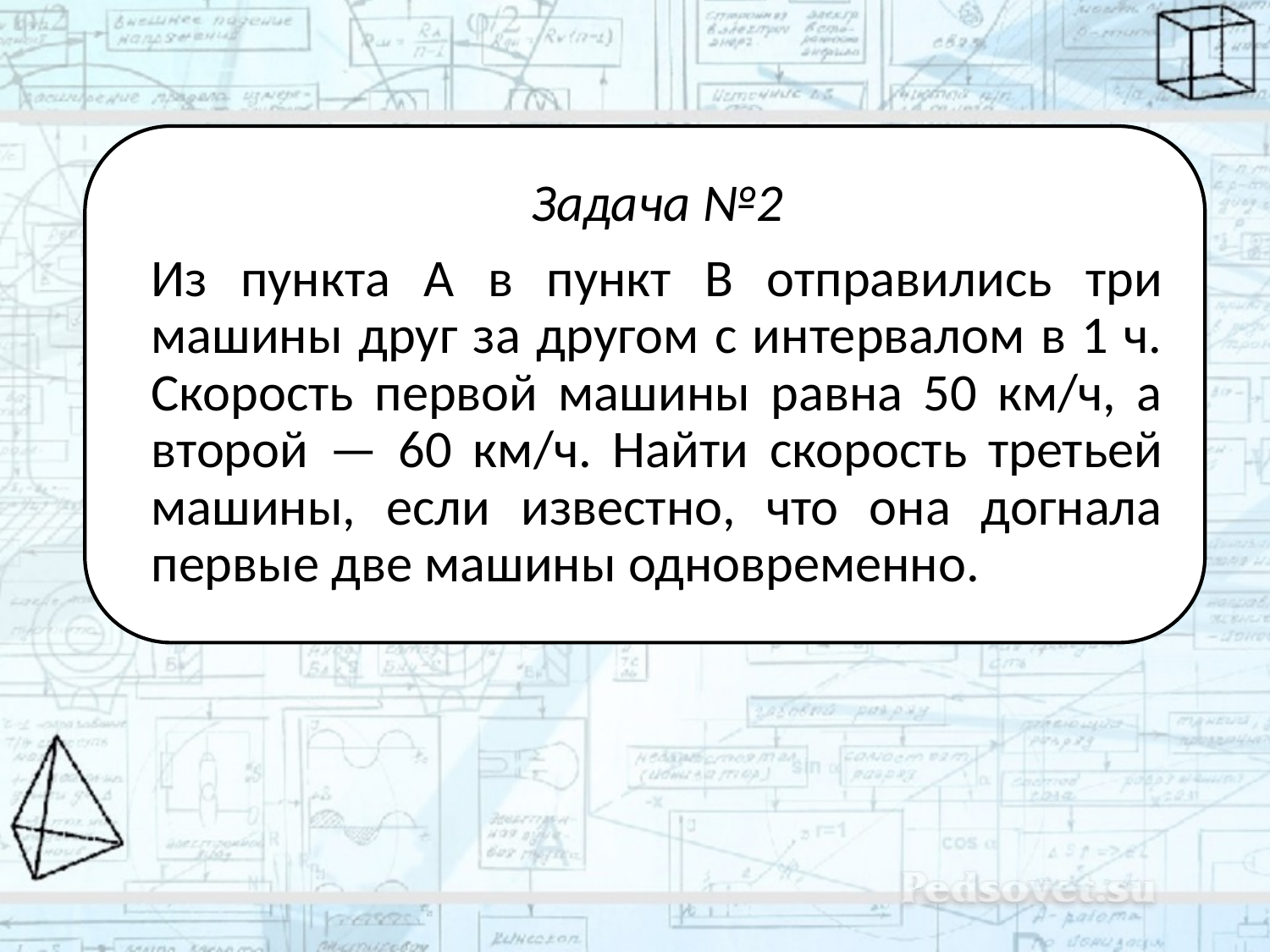

Задача №2
Из пункта A в пункт B отправились три машины друг за другом с интервалом в 1 ч. Скорость первой машины равна 50 км/ч, а второй — 60 км/ч. Найти скорость третьей машины, если известно, что она догнала первые две машины одновременно.